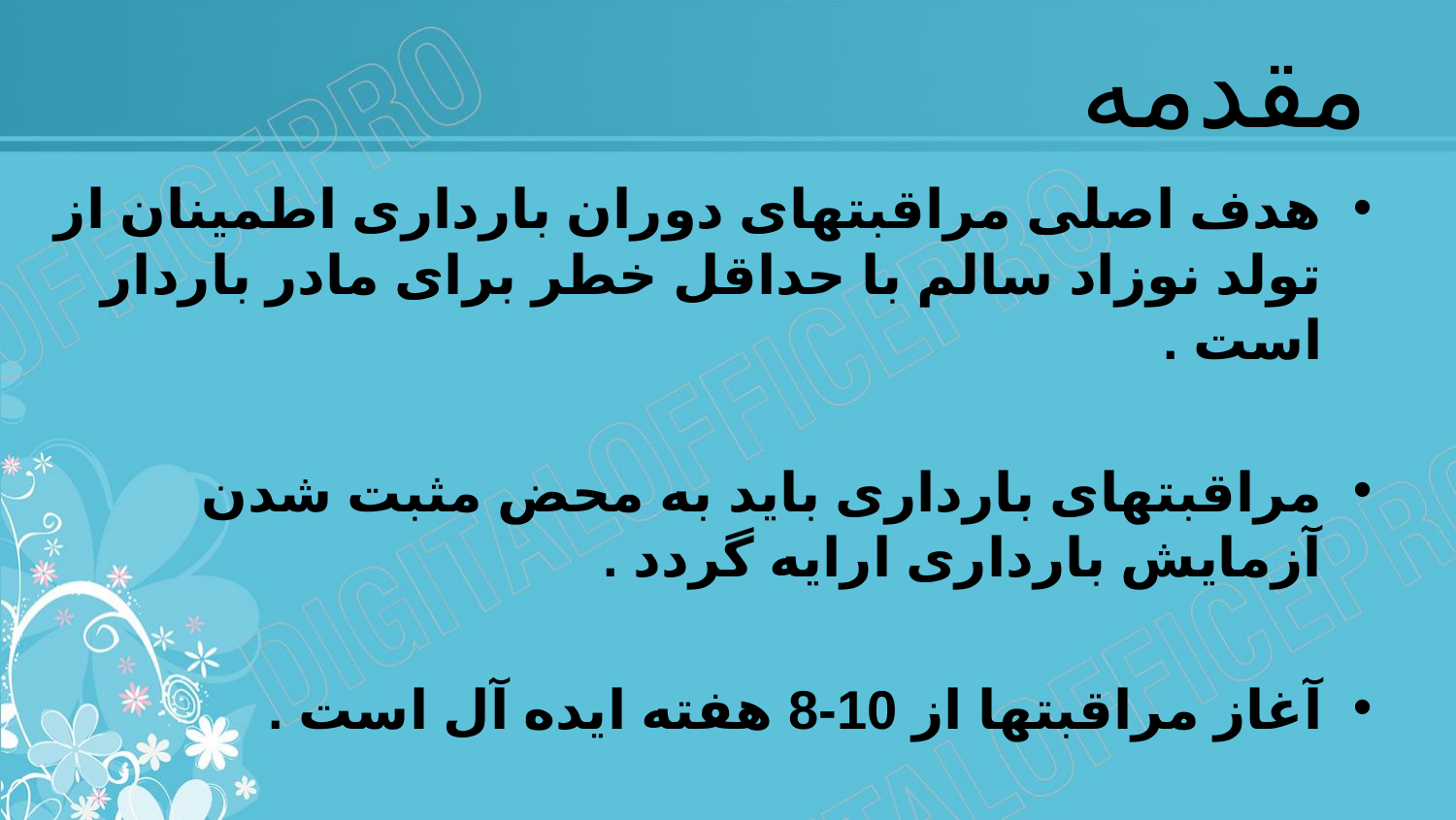

# مقدمه
هدف اصلی مراقبتهای دوران بارداری اطمینان از تولد نوزاد سالم با حداقل خطر برای مادر باردار است .

مراقبتهای بارداری باید به محض مثبت شدن آزمایش بارداری ارایه گردد .

آغاز مراقبتها از 10-8 هفته ایده آل است .